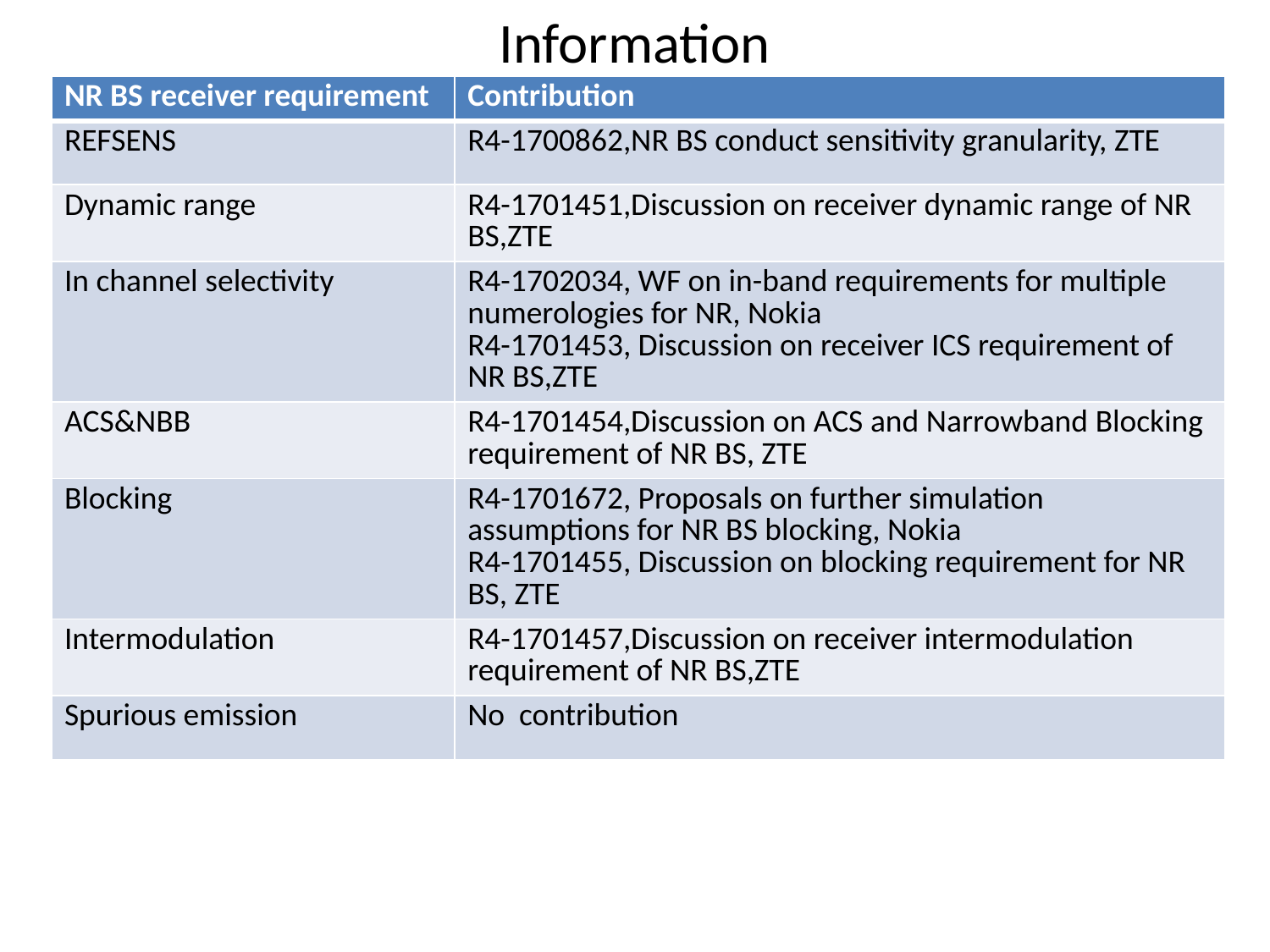

Information
| NR BS receiver requirement | Contribution |
| --- | --- |
| REFSENS | R4-1700862,NR BS conduct sensitivity granularity, ZTE |
| Dynamic range | R4-1701451,Discussion on receiver dynamic range of NR BS,ZTE |
| In channel selectivity | R4-1702034, WF on in-band requirements for multiple numerologies for NR, Nokia R4-1701453, Discussion on receiver ICS requirement of NR BS,ZTE |
| ACS&NBB | R4-1701454,Discussion on ACS and Narrowband Blocking requirement of NR BS, ZTE |
| Blocking | R4-1701672, Proposals on further simulation assumptions for NR BS blocking, Nokia R4-1701455, Discussion on blocking requirement for NR BS, ZTE |
| Intermodulation | R4-1701457,Discussion on receiver intermodulation requirement of NR BS,ZTE |
| Spurious emission | No contribution |